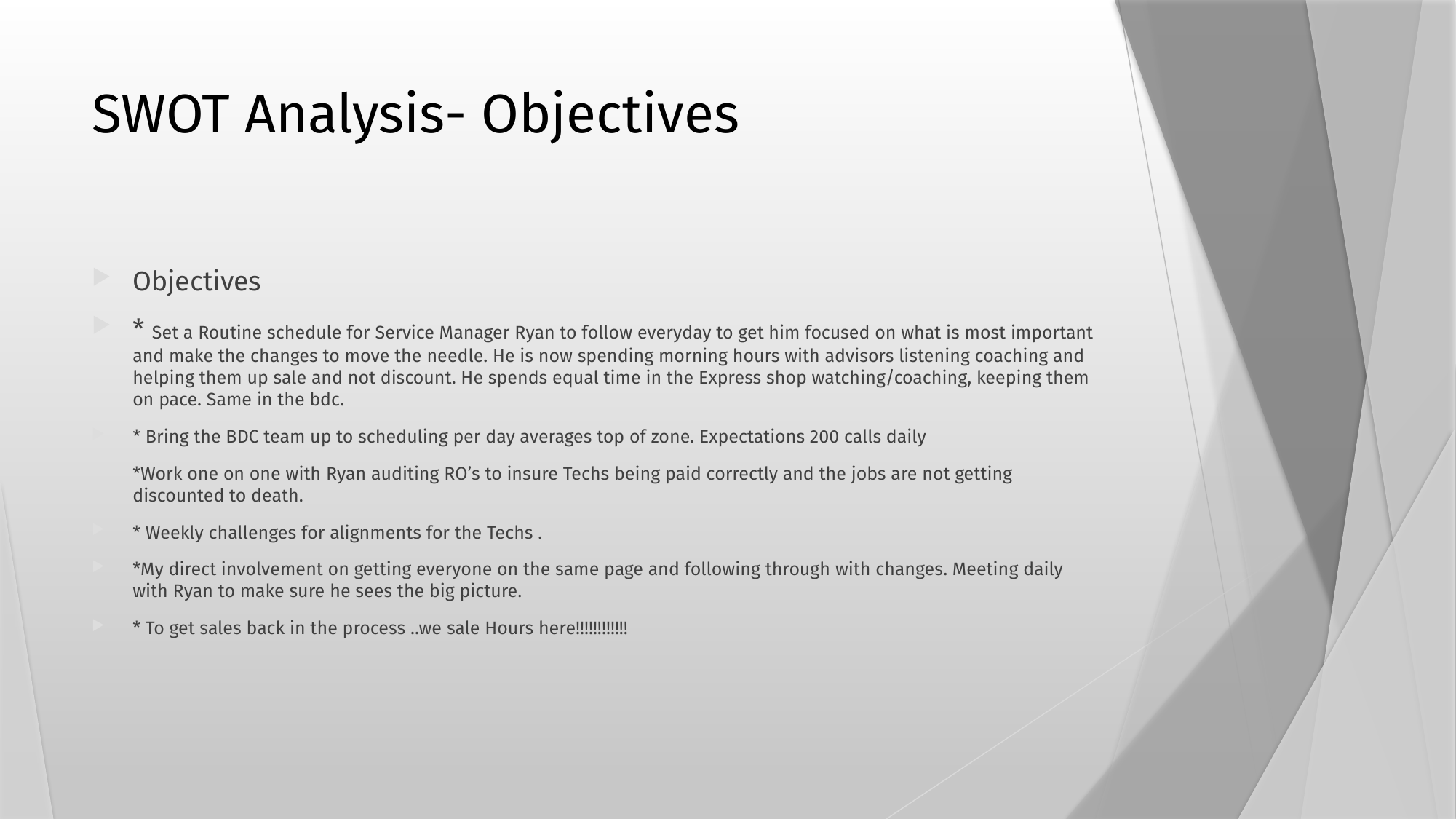

# SWOT Analysis- Objectives
Objectives
* Set a Routine schedule for Service Manager Ryan to follow everyday to get him focused on what is most important and make the changes to move the needle. He is now spending morning hours with advisors listening coaching and helping them up sale and not discount. He spends equal time in the Express shop watching/coaching, keeping them on pace. Same in the bdc.
* Bring the BDC team up to scheduling per day averages top of zone. Expectations 200 calls daily
*Work one on one with Ryan auditing RO’s to insure Techs being paid correctly and the jobs are not getting discounted to death.
* Weekly challenges for alignments for the Techs .
*My direct involvement on getting everyone on the same page and following through with changes. Meeting daily with Ryan to make sure he sees the big picture.
* To get sales back in the process ..we sale Hours here!!!!!!!!!!!!